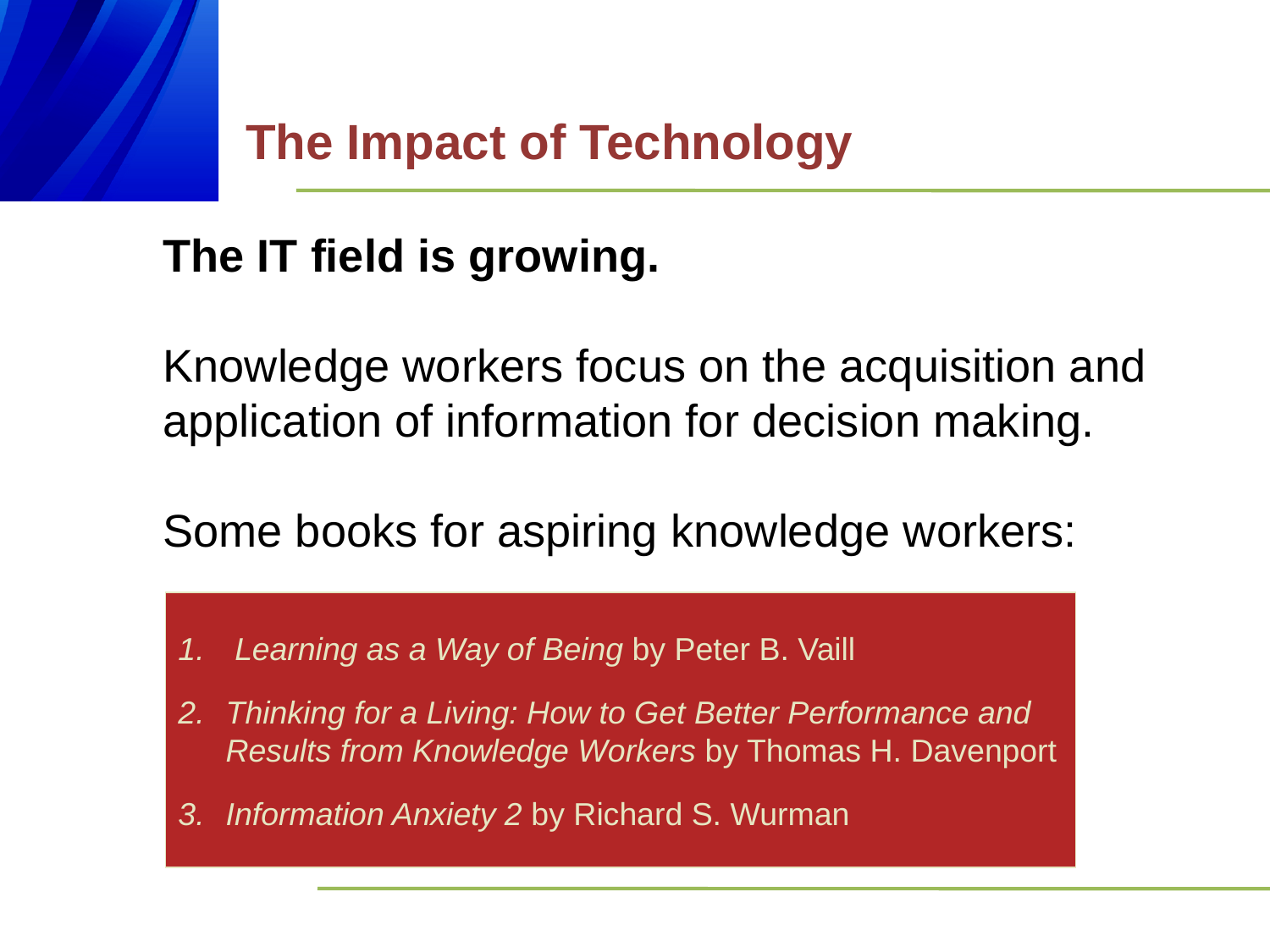

The Impact of Technology

The IT field is growing.

Knowledge workers focus on the acquisition and application of information for decision making.

Some books for aspiring knowledge workers:

 Learning as a Way of Being by Peter B. Vaill

Thinking for a Living: How to Get Better Performance and Results from Knowledge Workers by Thomas H. Davenport

Information Anxiety 2 by Richard S. Wurman